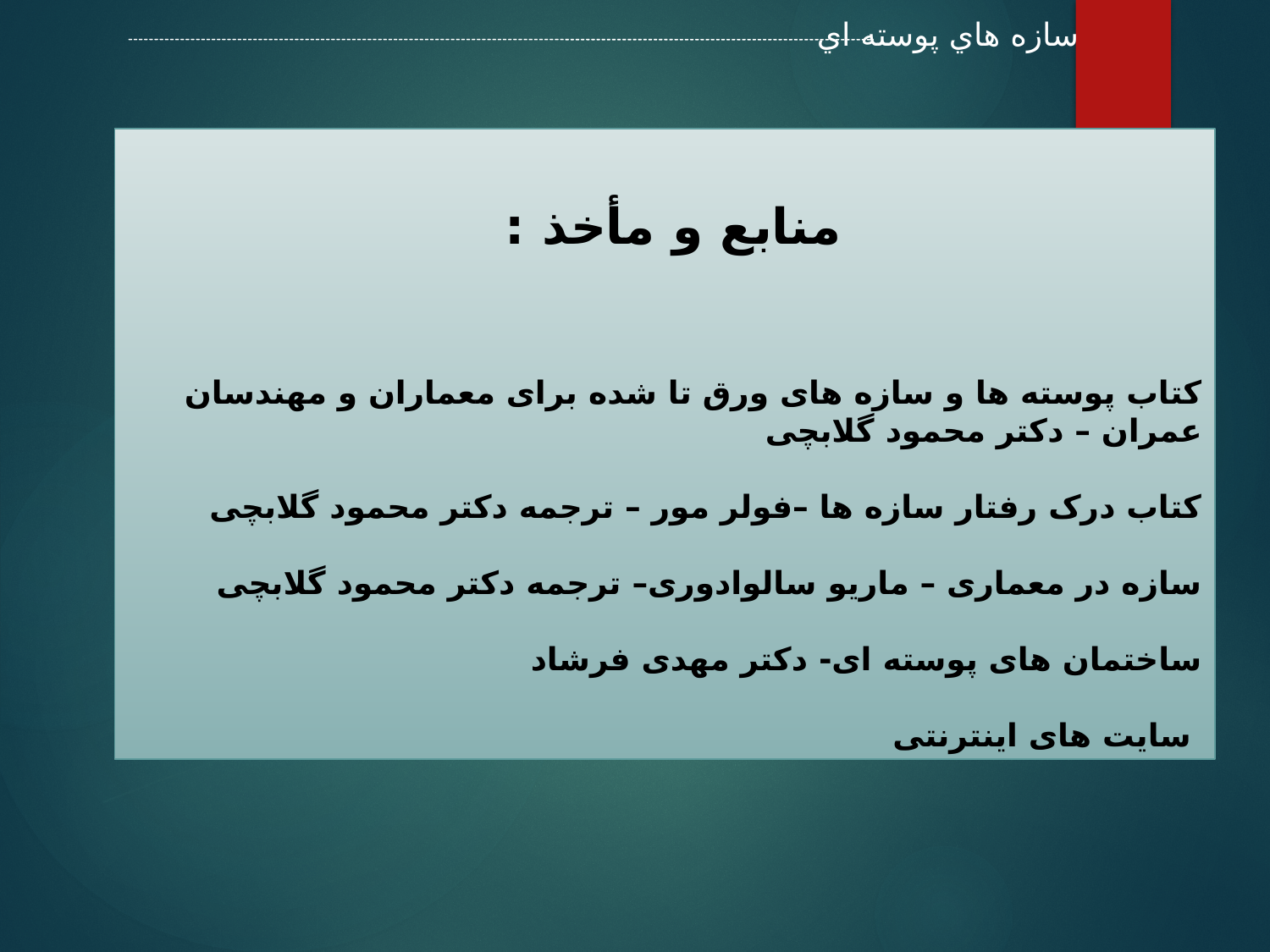

سازه هاي پوسته اي

منابع و مأخذ :

کتاب پوسته ها و سازه های ورق تا شده برای معماران و مهندسان عمران – دکتر محمود گلابچی

کتاب درک رفتار سازه ها –فولر مور – ترجمه دکتر محمود گلابچی

سازه در معماری – ماریو سالوادوری– ترجمه دکتر محمود گلابچی

ساختمان های پوسته ای- دکتر مهدی فرشاد

سایت های اینترنتی